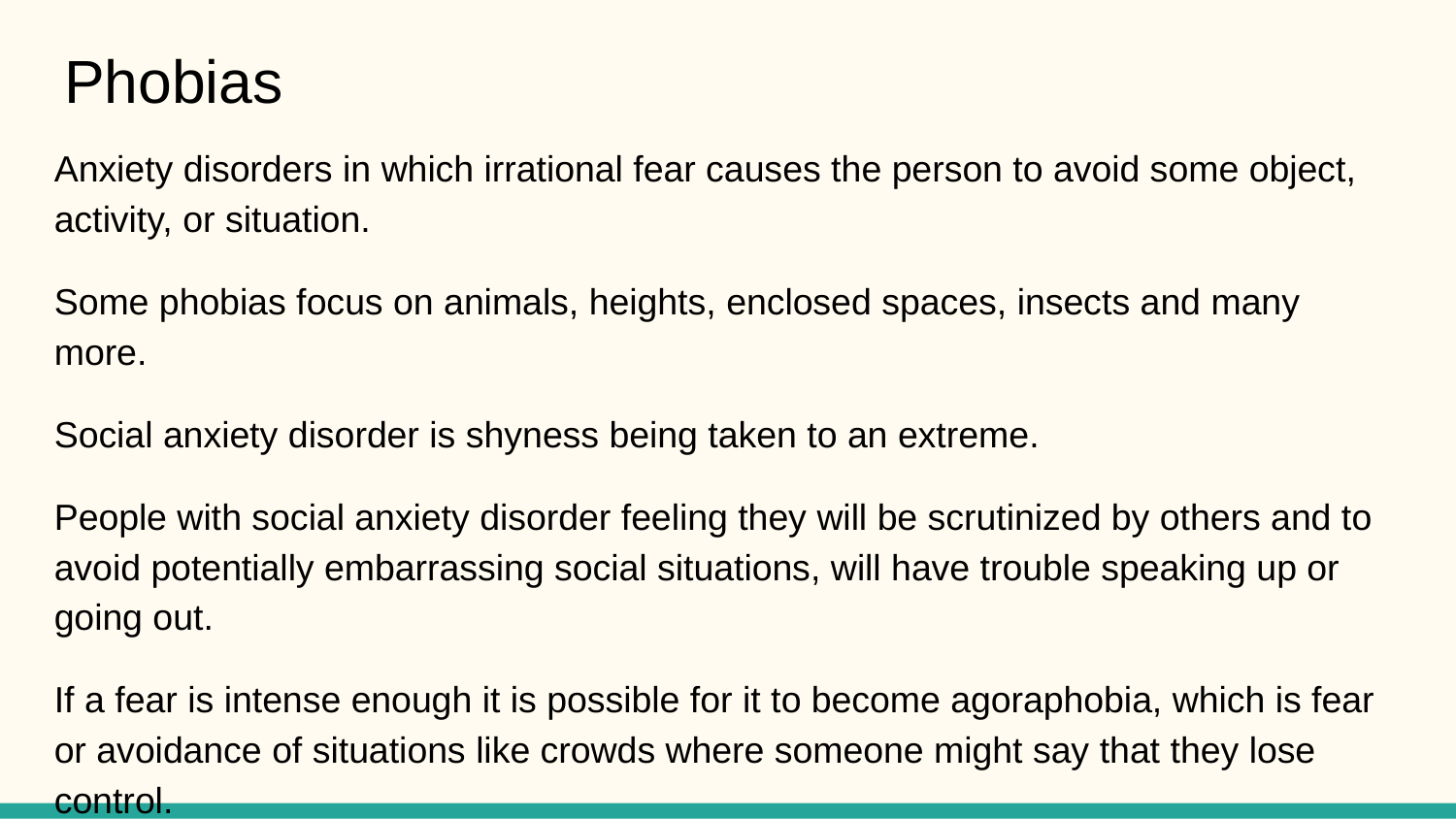

# Phobias
Anxiety disorders in which irrational fear causes the person to avoid some object, activity, or situation.
Some phobias focus on animals, heights, enclosed spaces, insects and many more.
Social anxiety disorder is shyness being taken to an extreme.
People with social anxiety disorder feeling they will be scrutinized by others and to avoid potentially embarrassing social situations, will have trouble speaking up or going out.
If a fear is intense enough it is possible for it to become agoraphobia, which is fear or avoidance of situations like crowds where someone might say that they lose control.